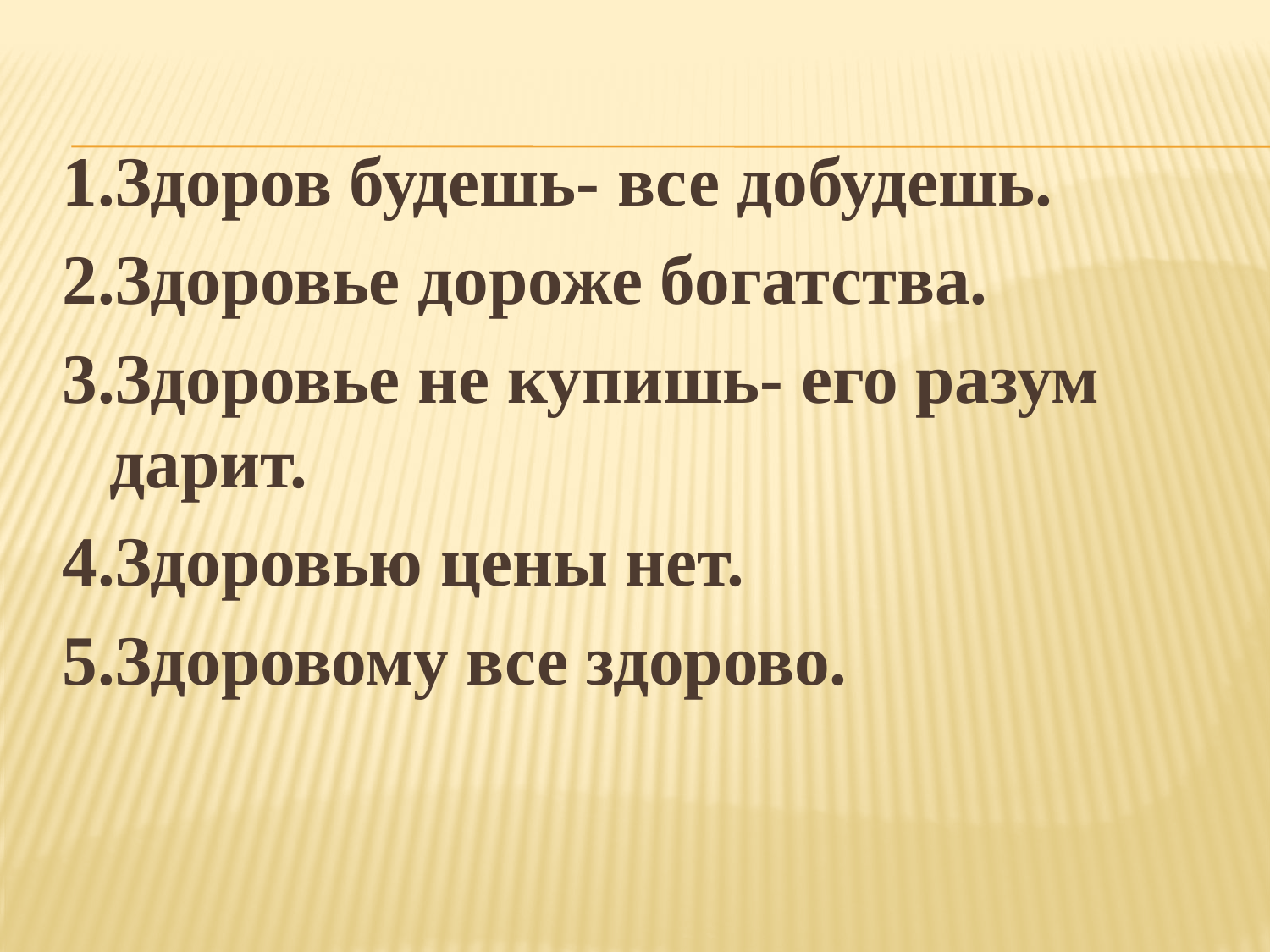

#
1.Здоров будешь- все добудешь.
2.Здоровье дороже богатства.
3.Здоровье не купишь- его разум дарит.
4.Здоровью цены нет.
5.Здоровому все здорово.